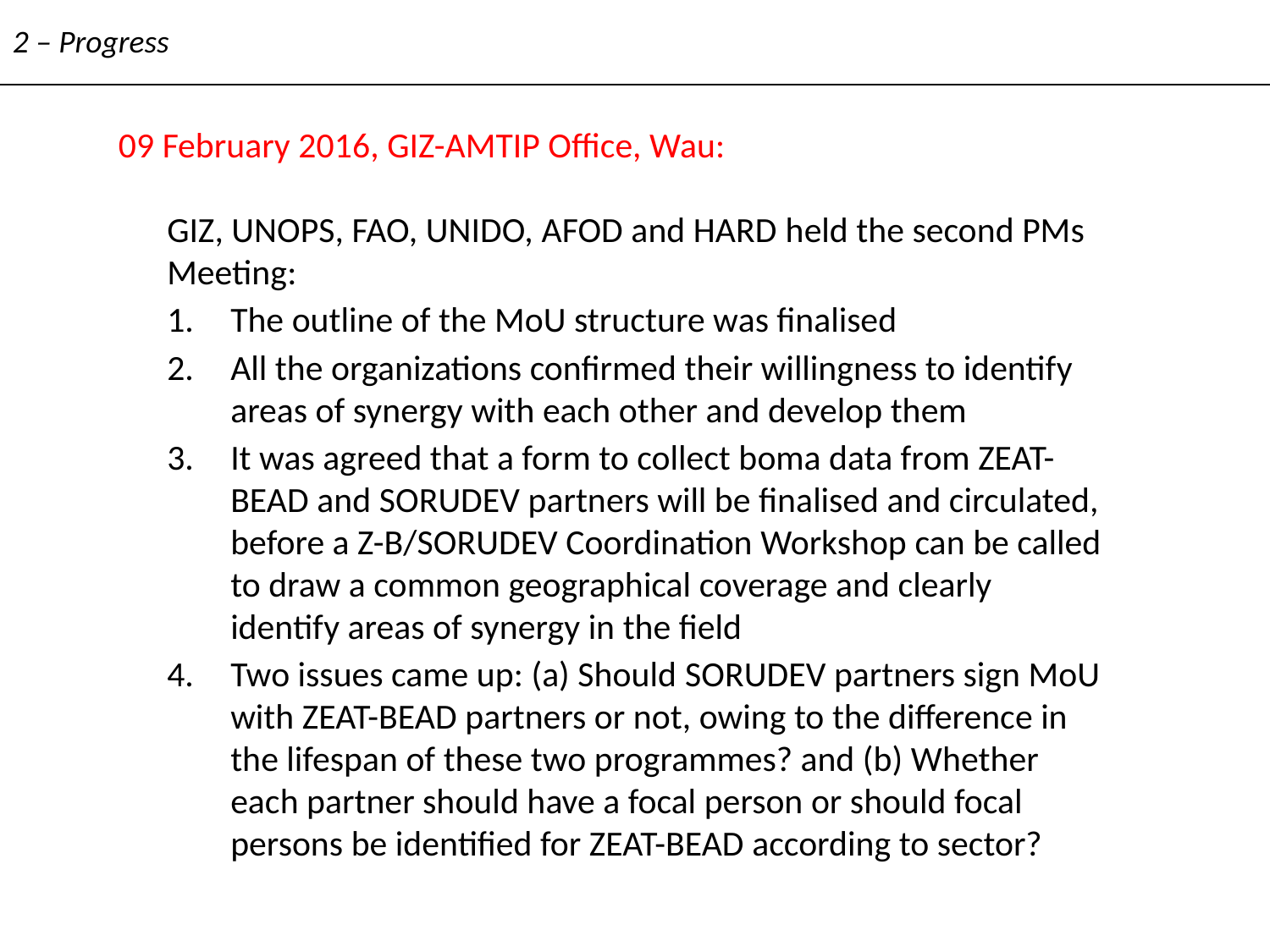

2 – Progress
09 February 2016, GIZ-AMTIP Office, Wau:
GIZ, UNOPS, FAO, UNIDO, AFOD and HARD held the second PMs Meeting:
The outline of the MoU structure was finalised
All the organizations confirmed their willingness to identify areas of synergy with each other and develop them
It was agreed that a form to collect boma data from ZEAT-BEAD and SORUDEV partners will be finalised and circulated, before a Z-B/SORUDEV Coordination Workshop can be called to draw a common geographical coverage and clearly identify areas of synergy in the field
Two issues came up: (a) Should SORUDEV partners sign MoU with ZEAT-BEAD partners or not, owing to the difference in the lifespan of these two programmes? and (b) Whether each partner should have a focal person or should focal persons be identified for ZEAT-BEAD according to sector?